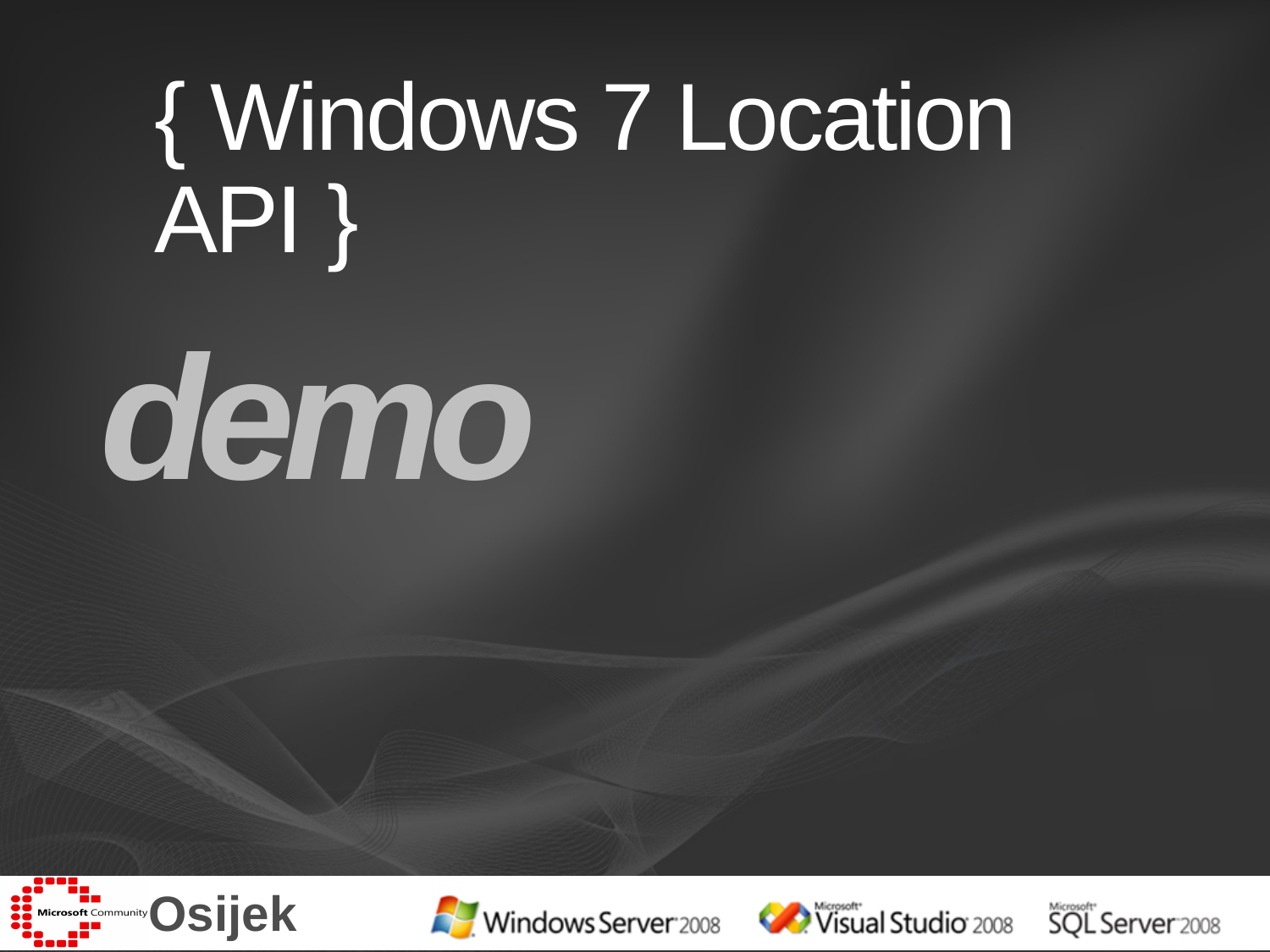

# { Windows 7 Location API }
demo